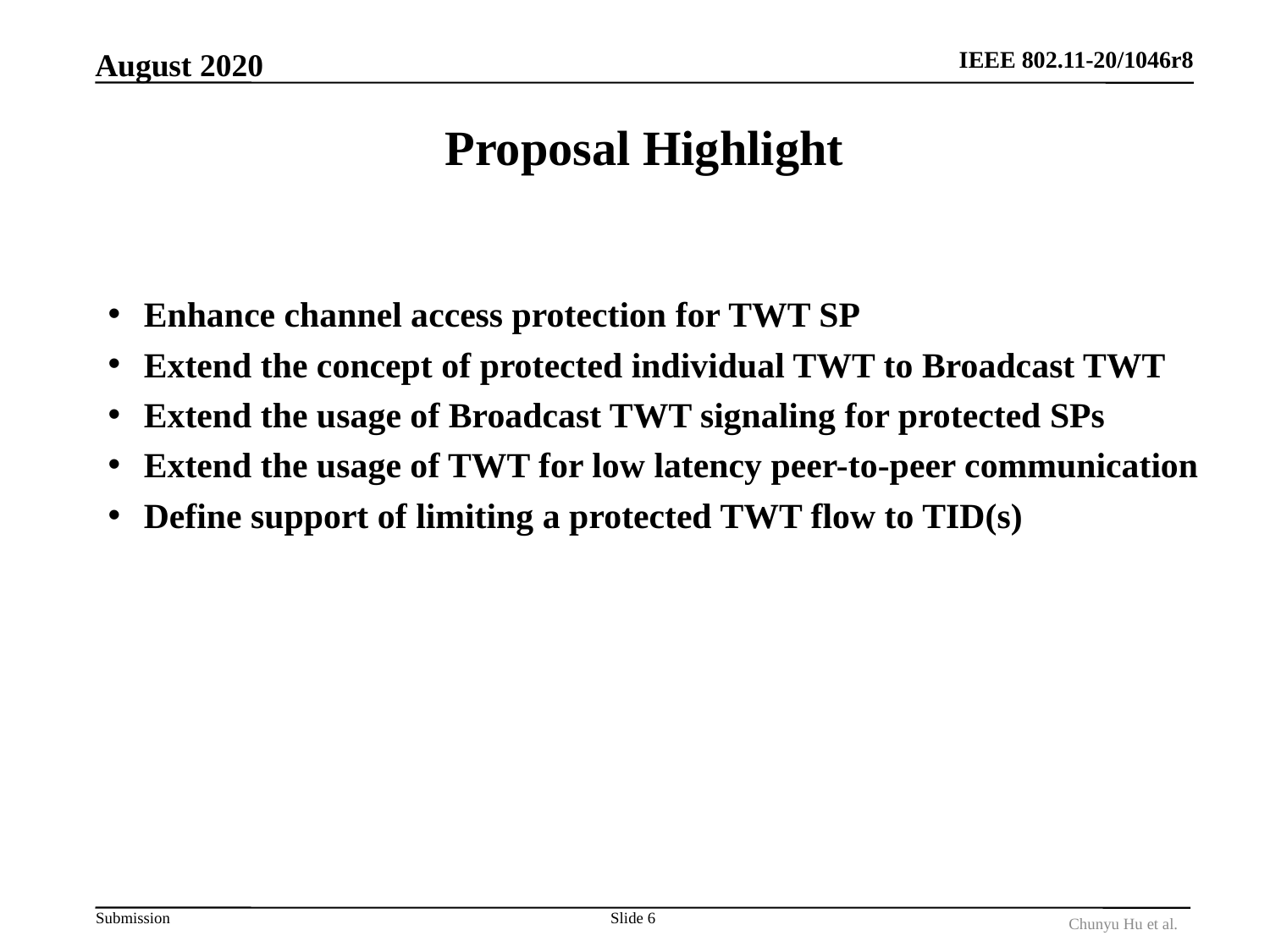

August 2020
# Proposal Highlight
Enhance channel access protection for TWT SP
Extend the concept of protected individual TWT to Broadcast TWT
Extend the usage of Broadcast TWT signaling for protected SPs
Extend the usage of TWT for low latency peer-to-peer communication
Define support of limiting a protected TWT flow to TID(s)

Slide 6
Chunyu Hu et al.